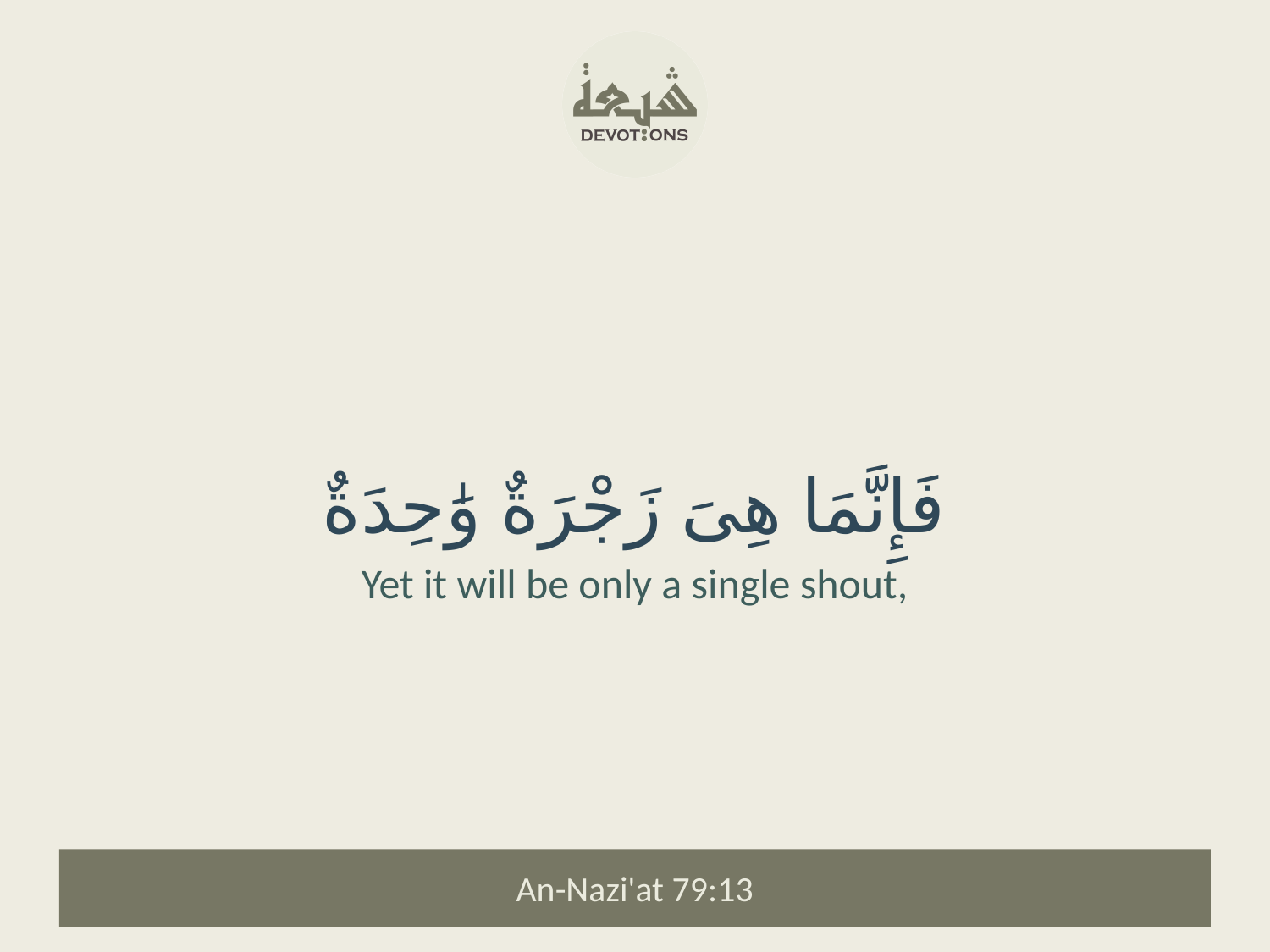

فَإِنَّمَا هِىَ زَجْرَةٌ وَٰحِدَةٌ
Yet it will be only a single shout,
An-Nazi'at 79:13